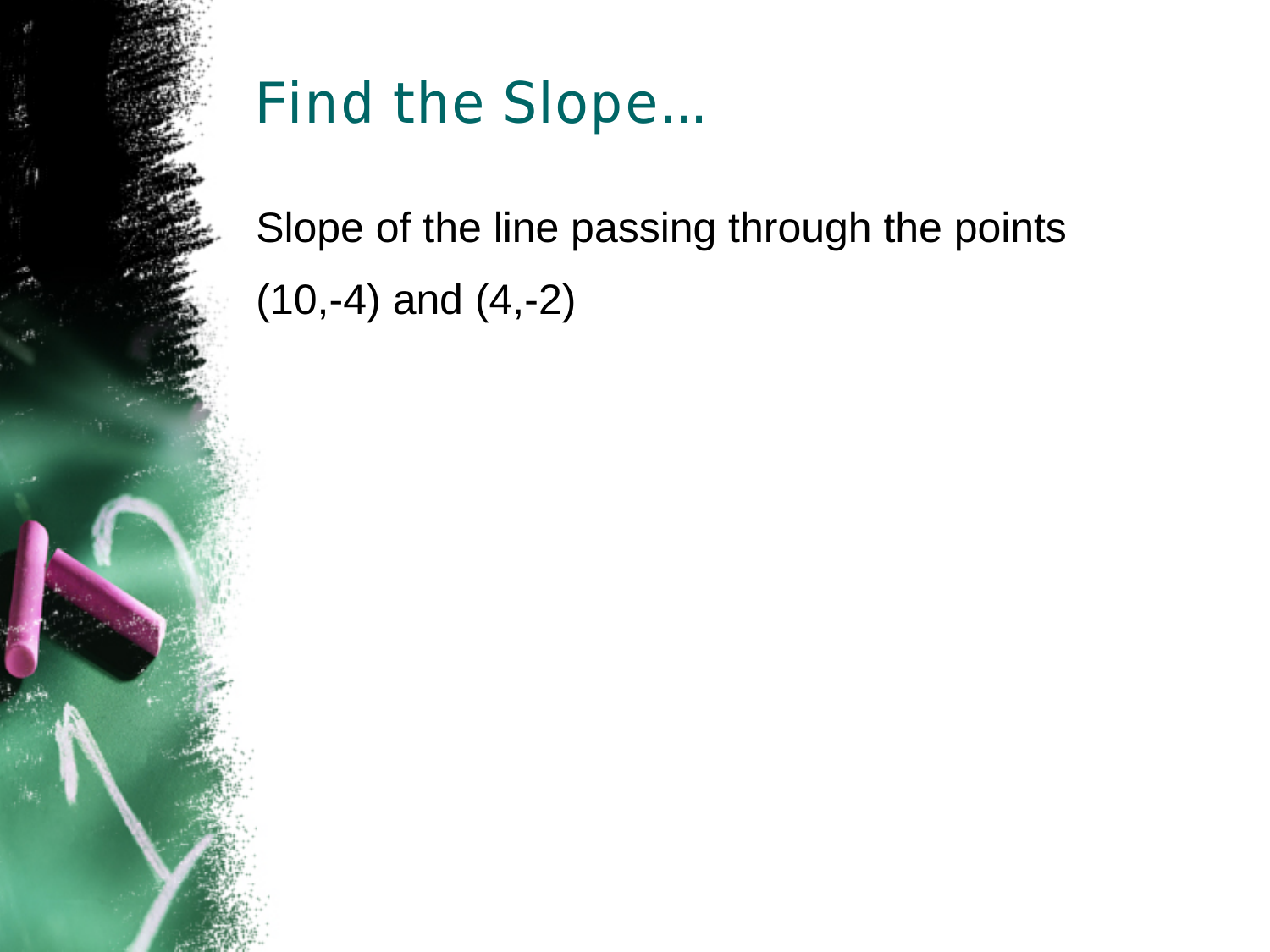

# Find the Slope…
Slope of the line passing through the points
(10,-4) and (4,-2)